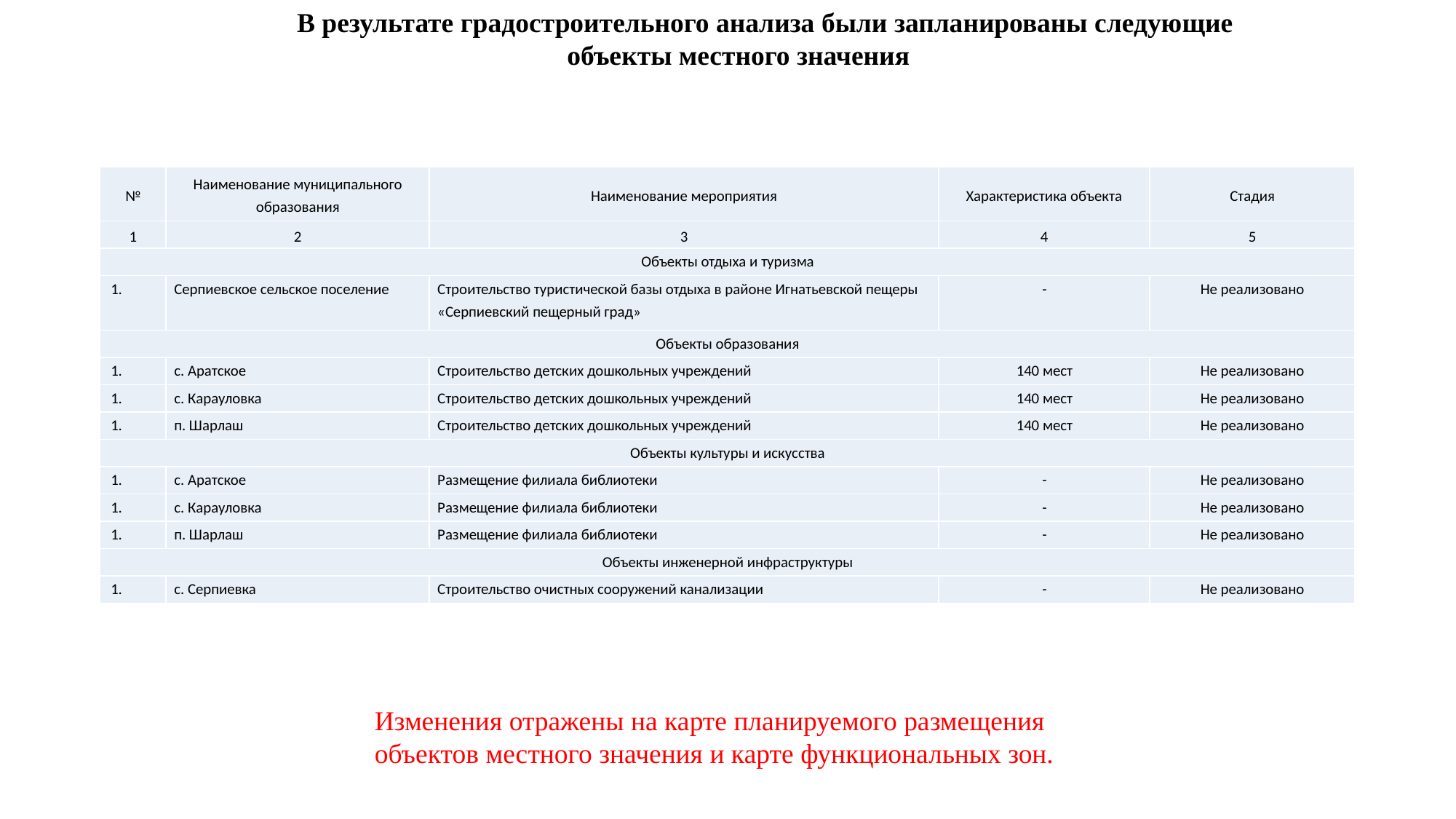

В результате градостроительного анализа были запланированы следующие объекты местного значения
| № | Наименование муниципального образования | Наименование мероприятия | Характеристика объекта | Стадия |
| --- | --- | --- | --- | --- |
| 1 | 2 | 3 | 4 | 5 |
| Объекты отдыха и туризма |  |  |  |  |
|  | Серпиевское сельское поселение | Строительство туристической базы отдыха в районе Игнатьевской пещеры «Серпиевский пещерный град» | - | Не реализовано |
| Объекты образования |  |  |  |  |
|  | с. Аратское | Строительство детских дошкольных учреждений | 140 мест | Не реализовано |
|  | с. Карауловка | Строительство детских дошкольных учреждений | 140 мест | Не реализовано |
|  | п. Шарлаш | Строительство детских дошкольных учреждений | 140 мест | Не реализовано |
| Объекты культуры и искусства |  |  |  |  |
|  | с. Аратское | Размещение филиала библиотеки | - | Не реализовано |
|  | с. Карауловка | Размещение филиала библиотеки | - | Не реализовано |
|  | п. Шарлаш | Размещение филиала библиотеки | - | Не реализовано |
| Объекты инженерной инфраструктуры |  |  |  |  |
|  | с. Серпиевка | Строительство очистных сооружений канализации | - | Не реализовано |
Изменения отражены на карте планируемого размещения объектов местного значения и карте функциональных зон.